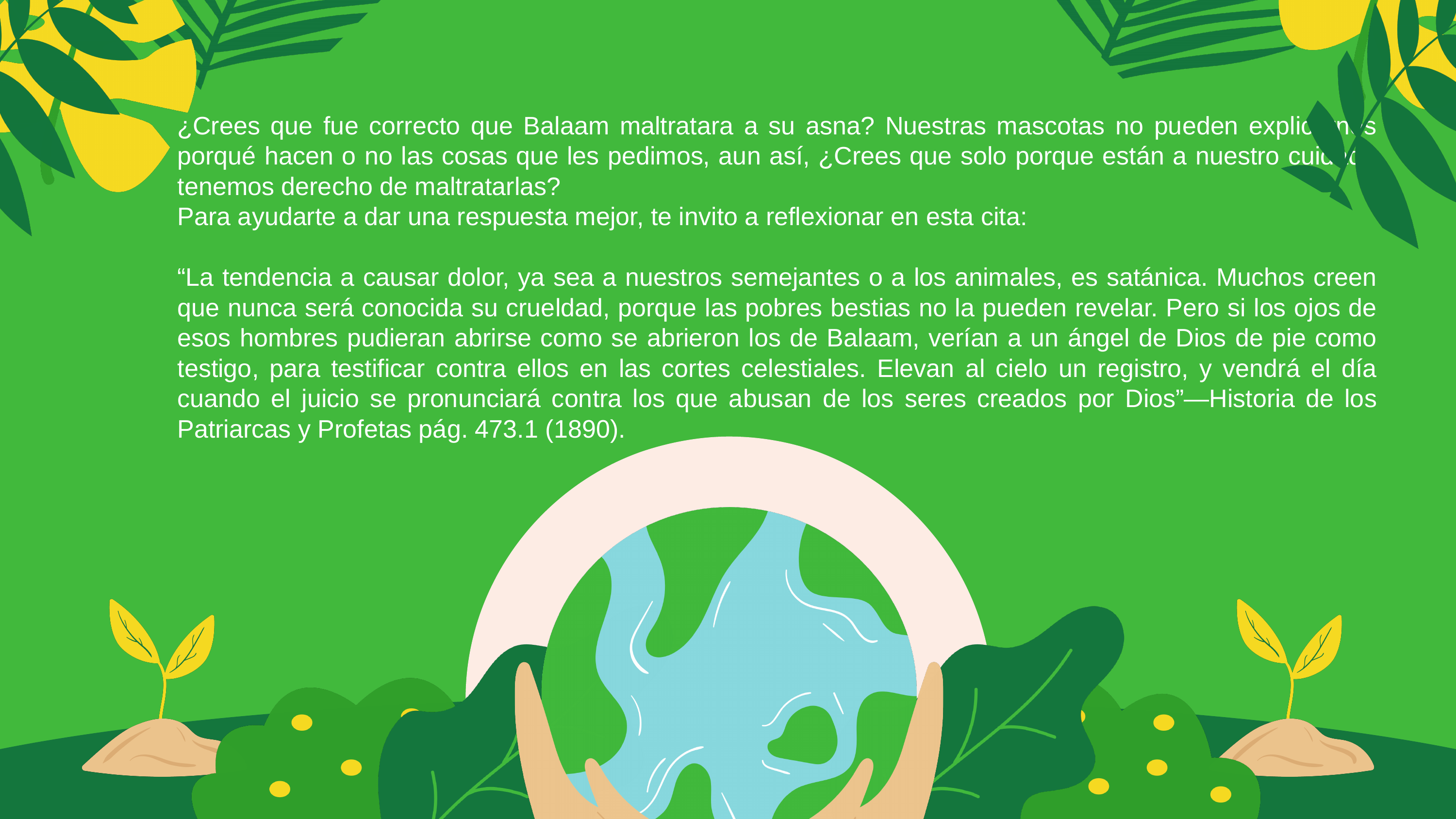

¿Crees que fue correcto que Balaam maltratara a su asna? Nuestras mascotas no pueden explicarnos porqué hacen o no las cosas que les pedimos, aun así, ¿Crees que solo porque están a nuestro cuidado tenemos derecho de maltratarlas?
Para ayudarte a dar una respuesta mejor, te invito a reflexionar en esta cita:

“La tendencia a causar dolor, ya sea a nuestros semejantes o a los animales, es satánica. Muchos creen que nunca será conocida su crueldad, porque las pobres bestias no la pueden revelar. Pero si los ojos de esos hombres pudieran abrirse como se abrieron los de Balaam, verían a un ángel de Dios de pie como testigo, para testificar contra ellos en las cortes celestiales. Elevan al cielo un registro, y vendrá el día cuando el juicio se pronunciará contra los que abusan de los seres creados por Dios”—Historia de los Patriarcas y Profetas pág. 473.1 (1890).